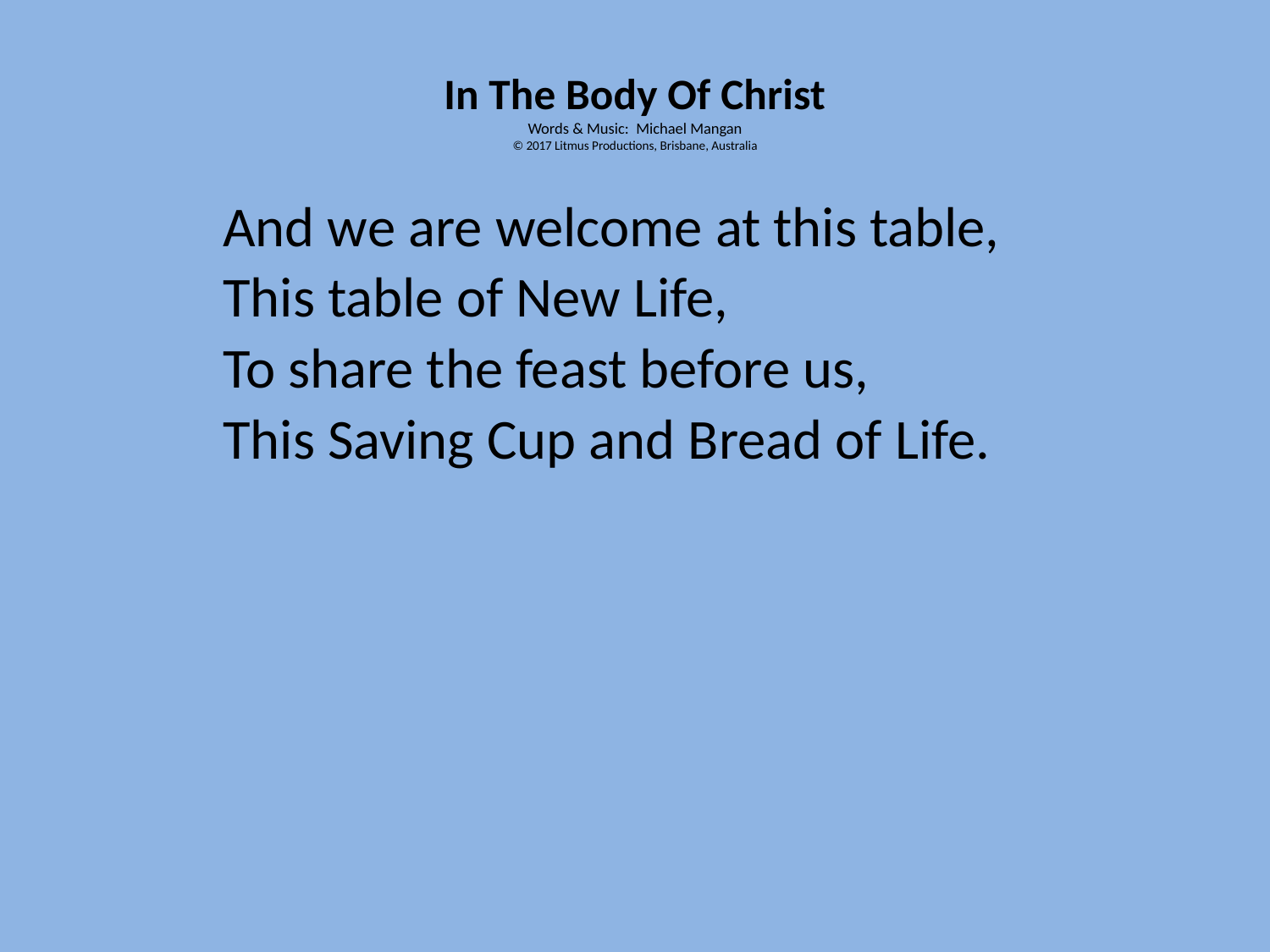

# In The Body Of Christ Words & Music:  Michael Mangan © 2017 Litmus Productions, Brisbane, Australia
And we are welcome at this table,
This table of New Life,
To share the feast before us,
This Saving Cup and Bread of Life.